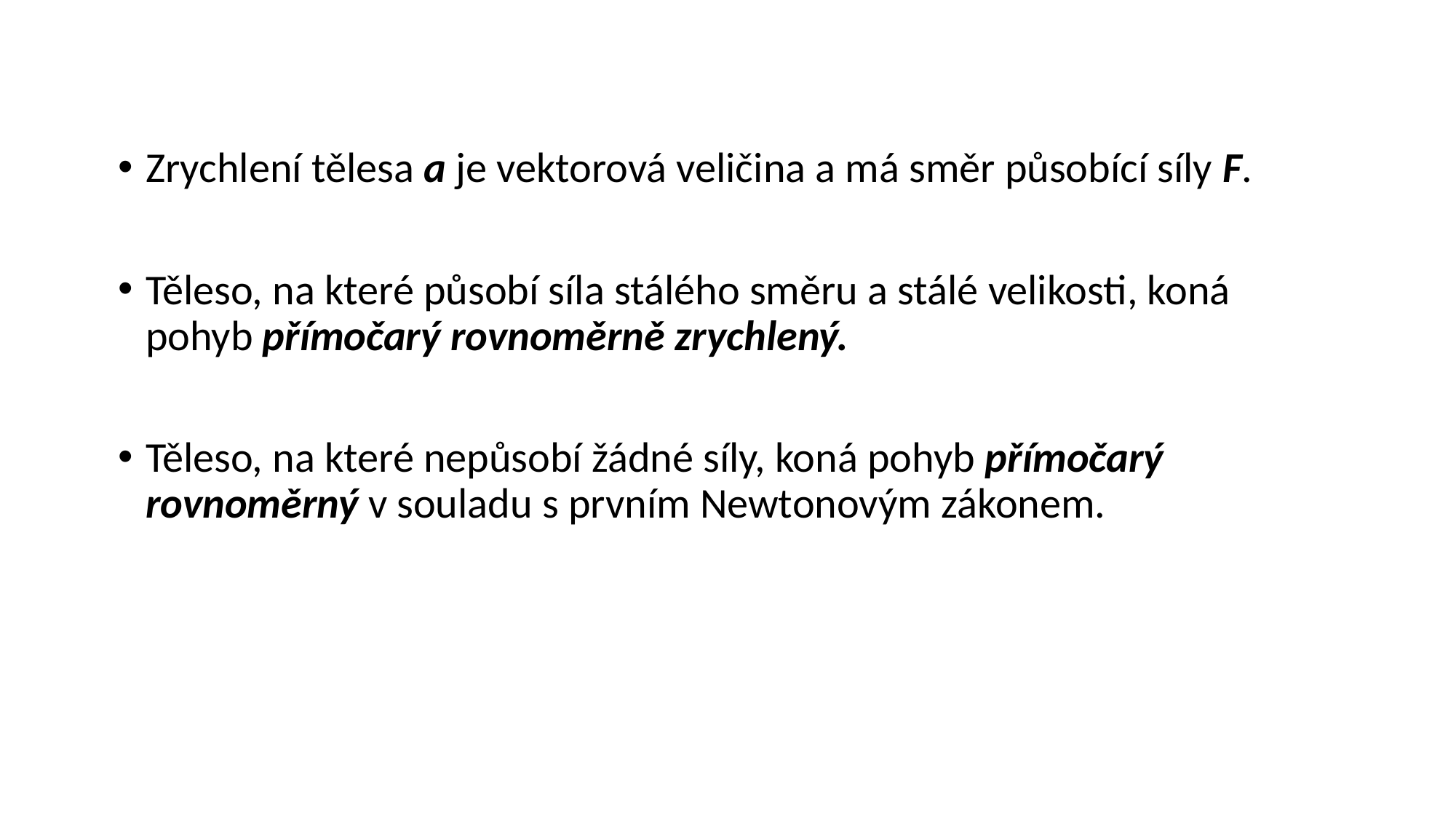

Zrychlení tělesa a je vektorová veličina a má směr působící síly F.

Těleso, na které působí síla stálého směru a stálé velikosti, koná pohyb přímočarý rovnoměrně zrychlený.

Těleso, na které nepůsobí žádné síly, koná pohyb přímočarý rovnoměrný v souladu s prvním Newtonovým zákonem.